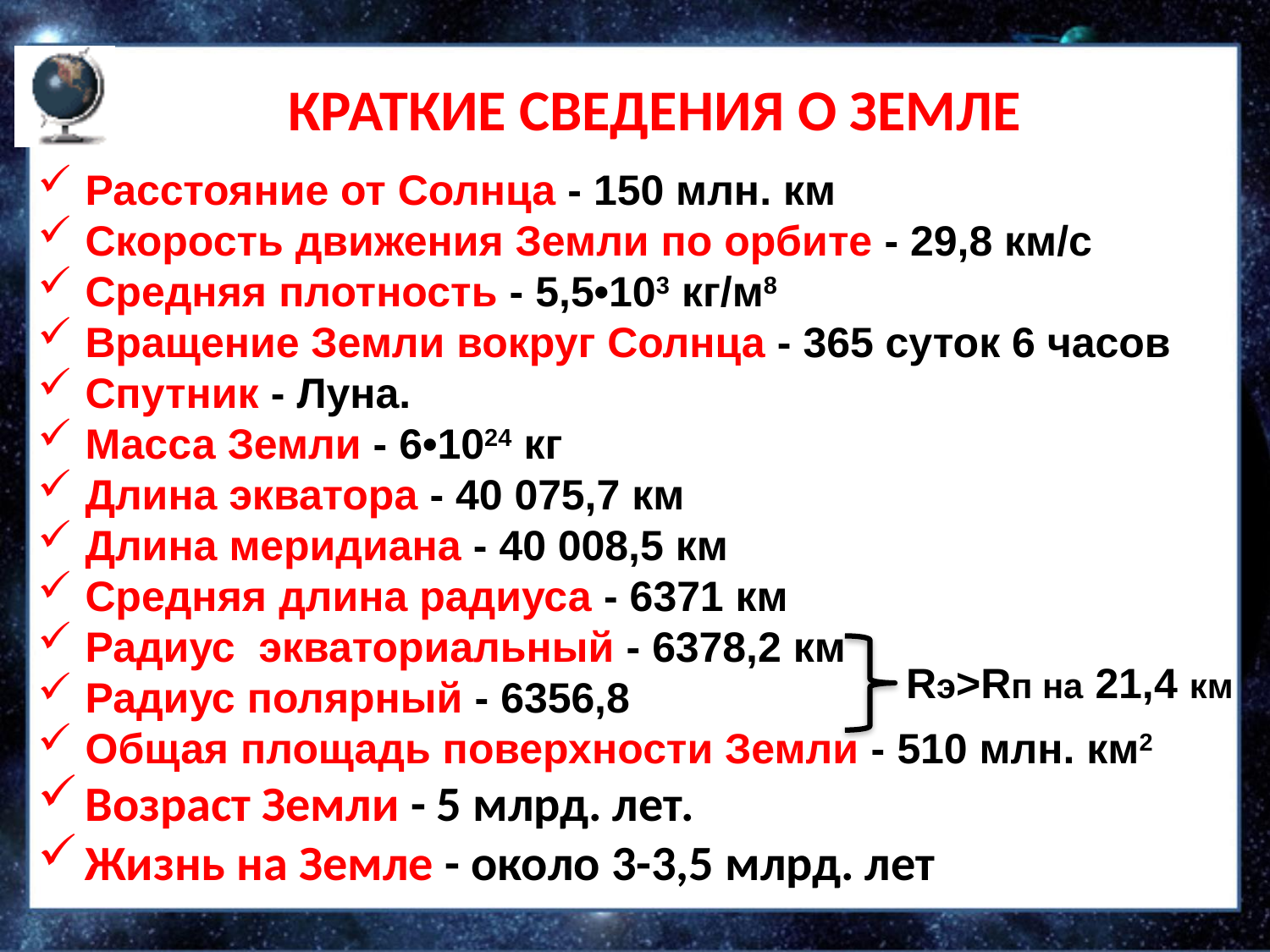

# КРАТКИЕ СВЕДЕНИЯ О ЗЕМЛЕ
Расстояние от Солнца - 150 млн. км
Скорость движения Земли по орбите - 29,8 км/с
Средняя плотность - 5,5•103 кг/м8
Вращение Земли вокруг Солнца - 365 суток 6 часов
Спутник - Луна.
Масса Земли - 6•1024 кг
Длина экватора - 40 075,7 км
Длина меридиана - 40 008,5 км
Средняя длина радиуса - 6371 км
Радиус  экваториальный - 6378,2 км
Радиус полярный - 6356,8
Общая площадь поверхности Земли - 510 млн. км2
Возраст Земли - 5 млрд. лет.
Жизнь на Земле - около 3-3,5 млрд. лет

Rэ>Rп на 21,4 км